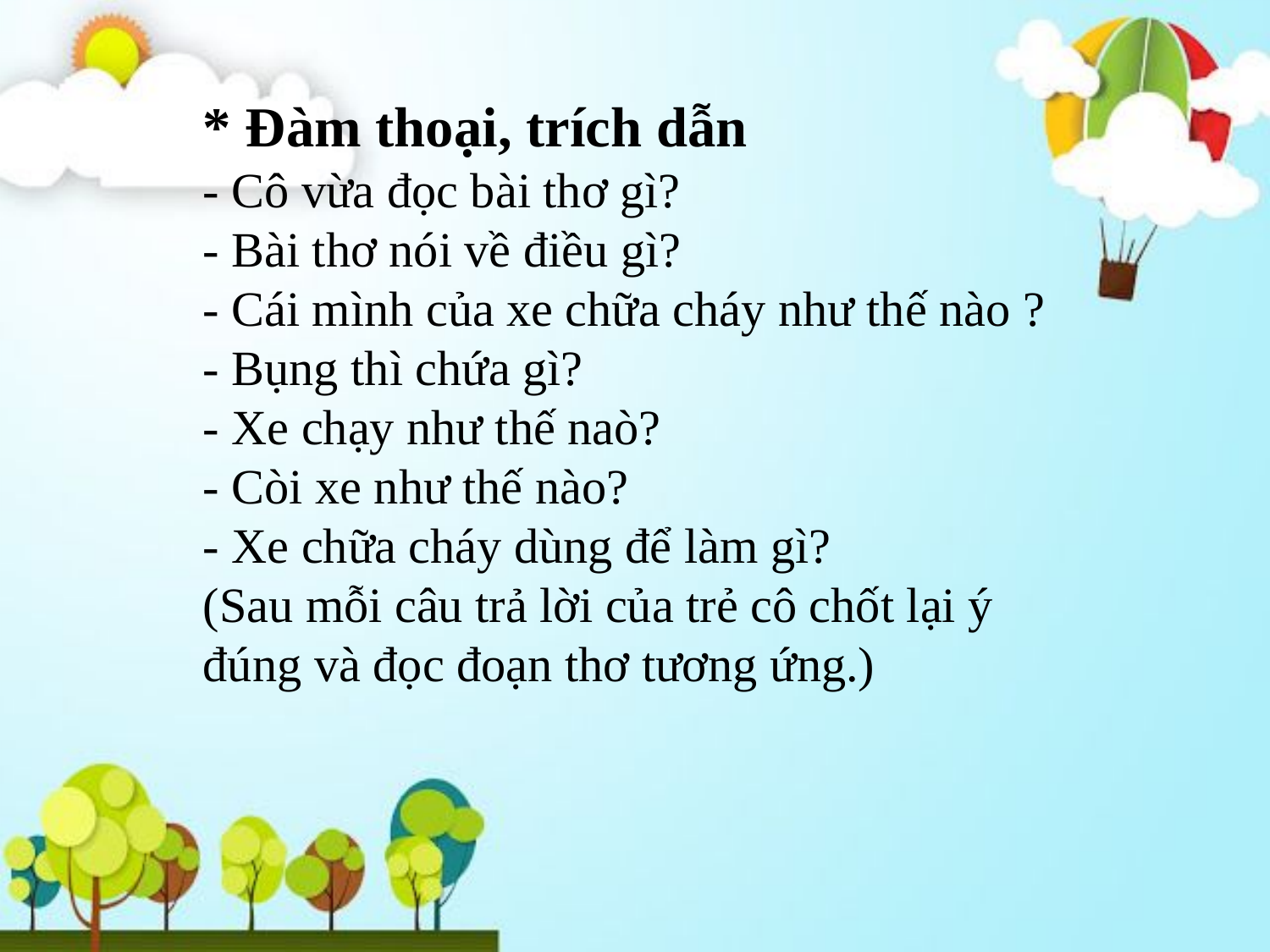

* Đàm thoại, trích dẫn
- Cô vừa đọc bài thơ gì?
- Bài thơ nói về điều gì?
- Cái mình của xe chữa cháy như thế nào ?
- Bụng thì chứa gì?
- Xe chạy như thế naò?
- Còi xe như thế nào?
- Xe chữa cháy dùng để làm gì?
(Sau mỗi câu trả lời của trẻ cô chốt lại ý đúng và đọc đoạn thơ tương ứng.)